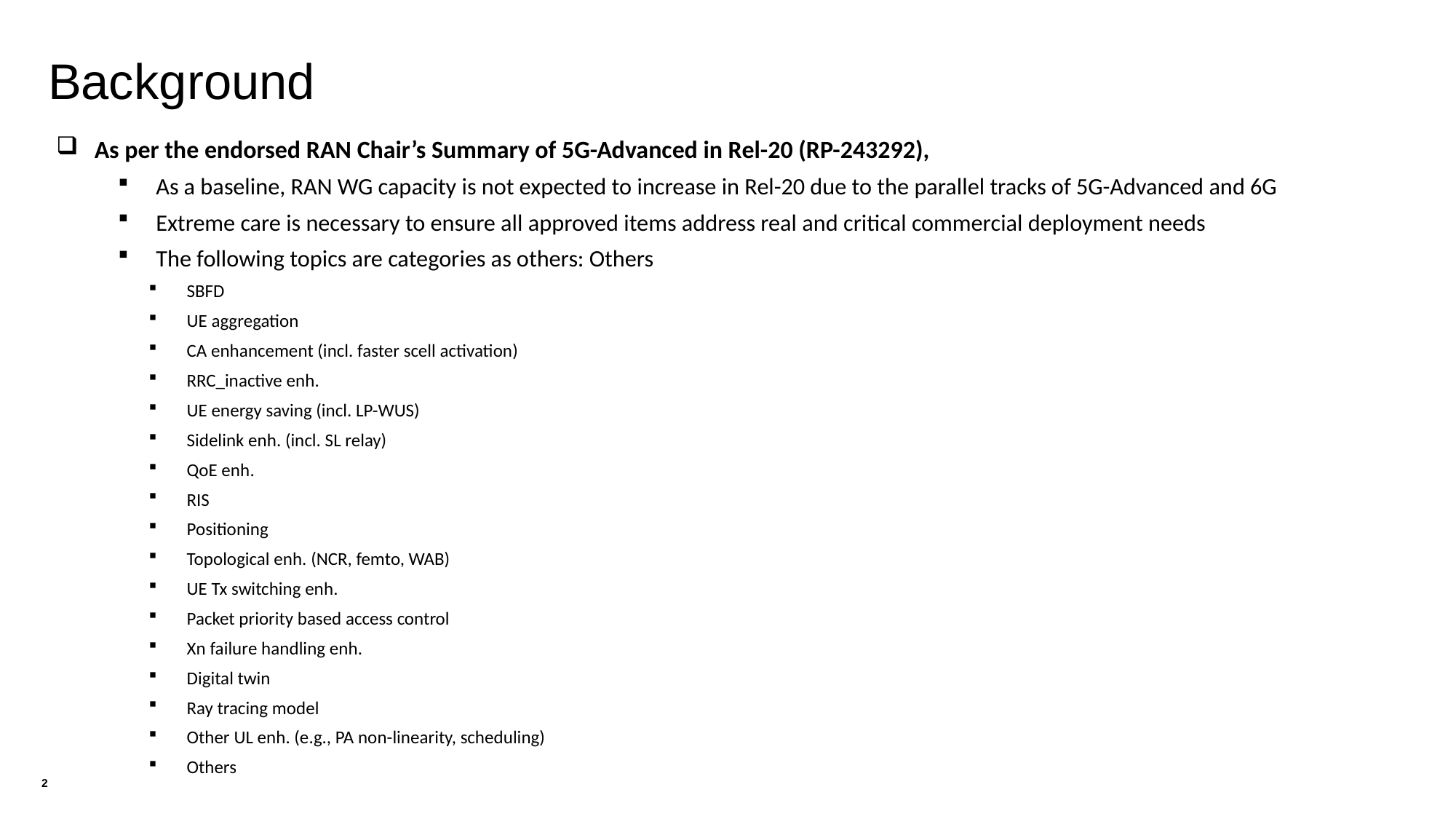

# Background
As per the endorsed RAN Chair’s Summary of 5G-Advanced in Rel-20 (RP-243292),
As a baseline, RAN WG capacity is not expected to increase in Rel-20 due to the parallel tracks of 5G-Advanced and 6G
Extreme care is necessary to ensure all approved items address real and critical commercial deployment needs
The following topics are categories as others: Others
SBFD
UE aggregation
CA enhancement (incl. faster scell activation)
RRC_inactive enh.
UE energy saving (incl. LP-WUS)
Sidelink enh. (incl. SL relay)
QoE enh.
RIS
Positioning
Topological enh. (NCR, femto, WAB)
UE Tx switching enh.
Packet priority based access control
Xn failure handling enh.
Digital twin
Ray tracing model
Other UL enh. (e.g., PA non-linearity, scheduling)
Others